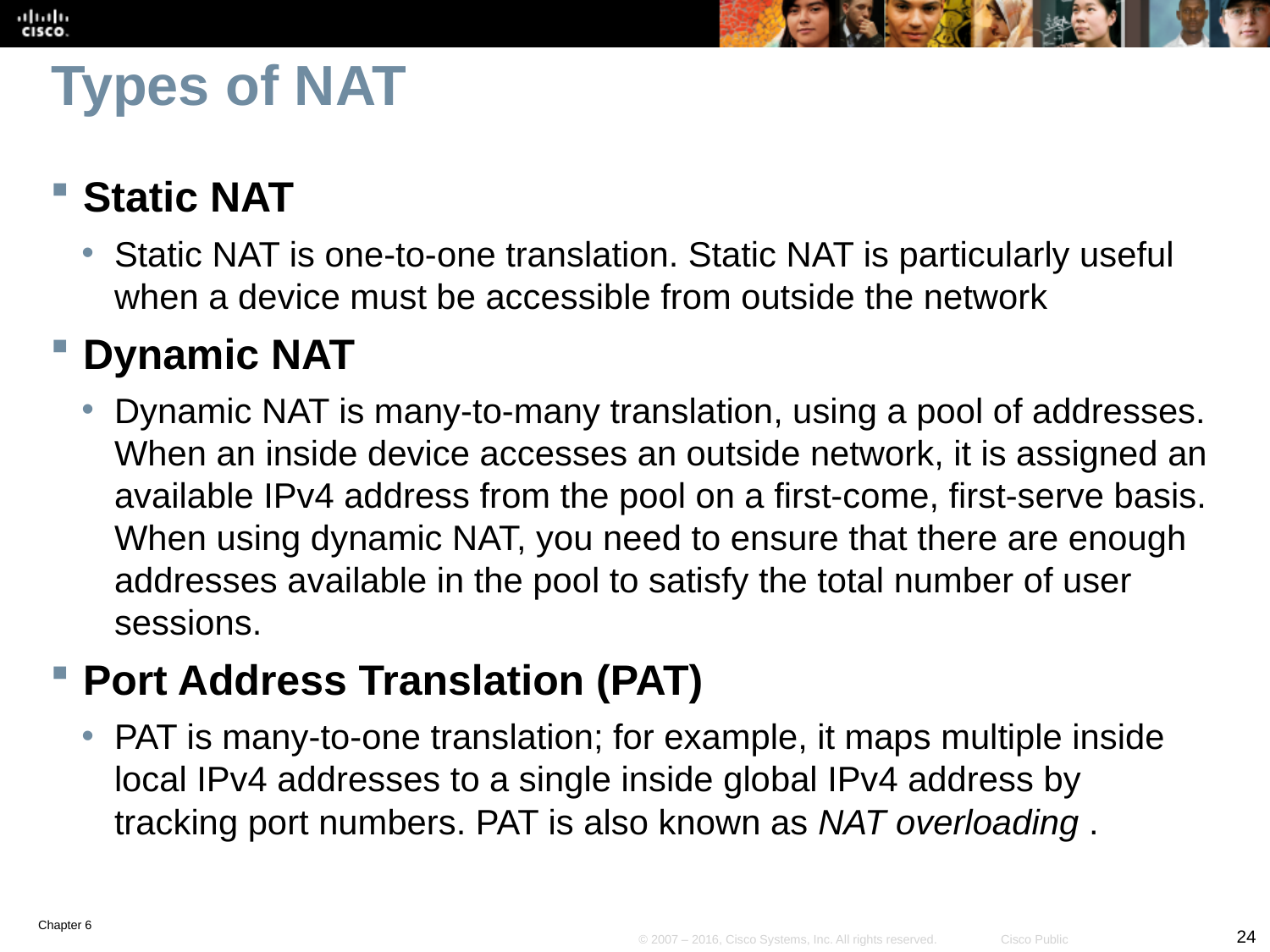

# Types of NAT
Static NAT
Static NAT is one-to-one translation. Static NAT is particularly useful when a device must be accessible from outside the network
Dynamic NAT
Dynamic NAT is many-to-many translation, using a pool of addresses. When an inside device accesses an outside network, it is assigned an available IPv4 address from the pool on a first-come, first-serve basis. When using dynamic NAT, you need to ensure that there are enough addresses available in the pool to satisfy the total number of user sessions.
Port Address Translation (PAT)
PAT is many-to-one translation; for example, it maps multiple inside local IPv4 addresses to a single inside global IPv4 address by tracking port numbers. PAT is also known as NAT overloading .